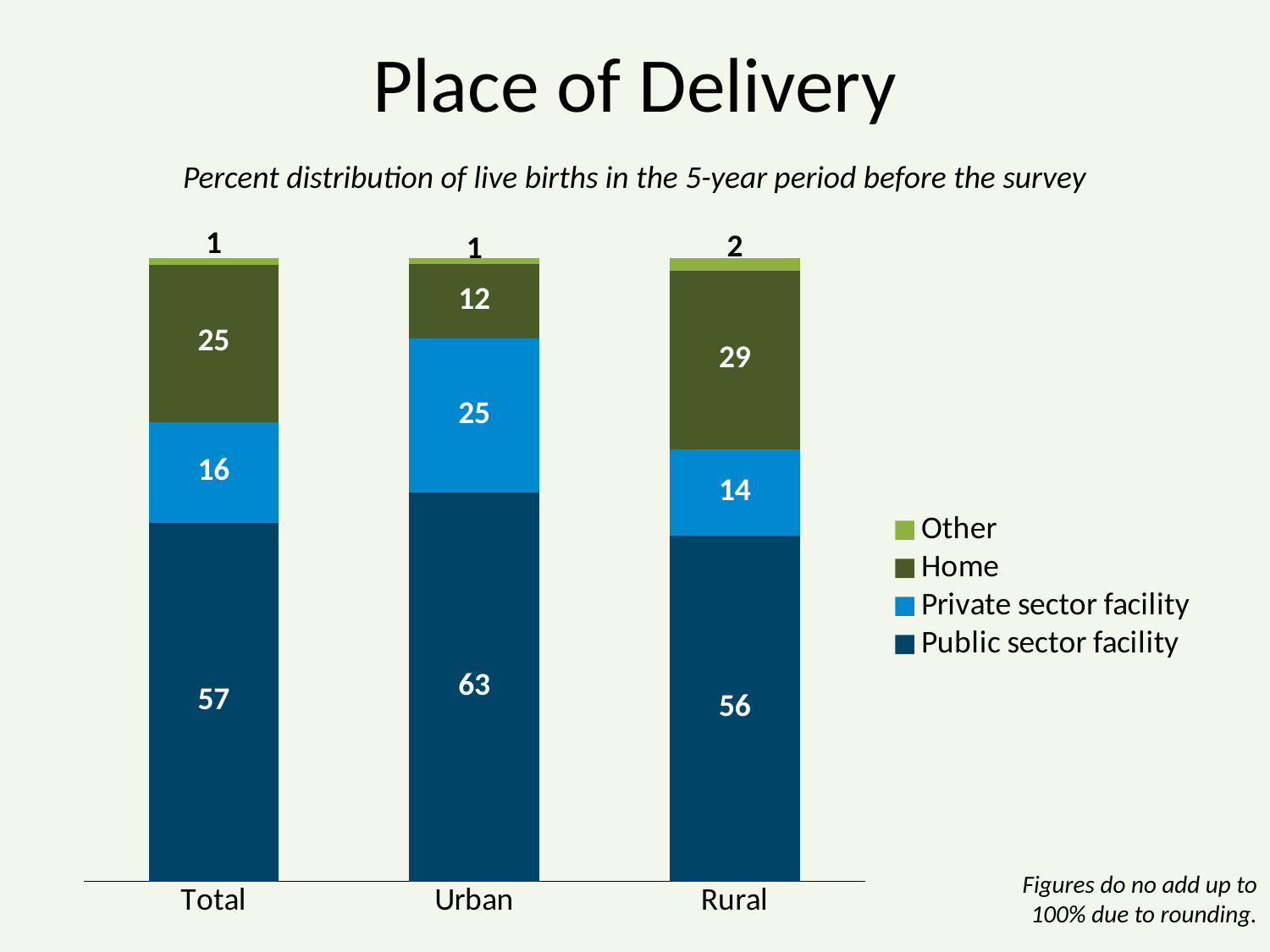

# Place of Delivery
Percent distribution of live births in the 5-year period before the survey

### Chart

| Category | Public sector facility | Private sector facility | Home | Other |
|---|---|---|---|---|
| Total | 57.0 | 16.0 | 25.0 | 1.0 |
| Urban | 63.0 | 25.0 | 12.0 | 1.0 |
| Rural | 56.0 | 14.0 | 29.0 | 2.0 |
Figures do no add up to 100% due to rounding.